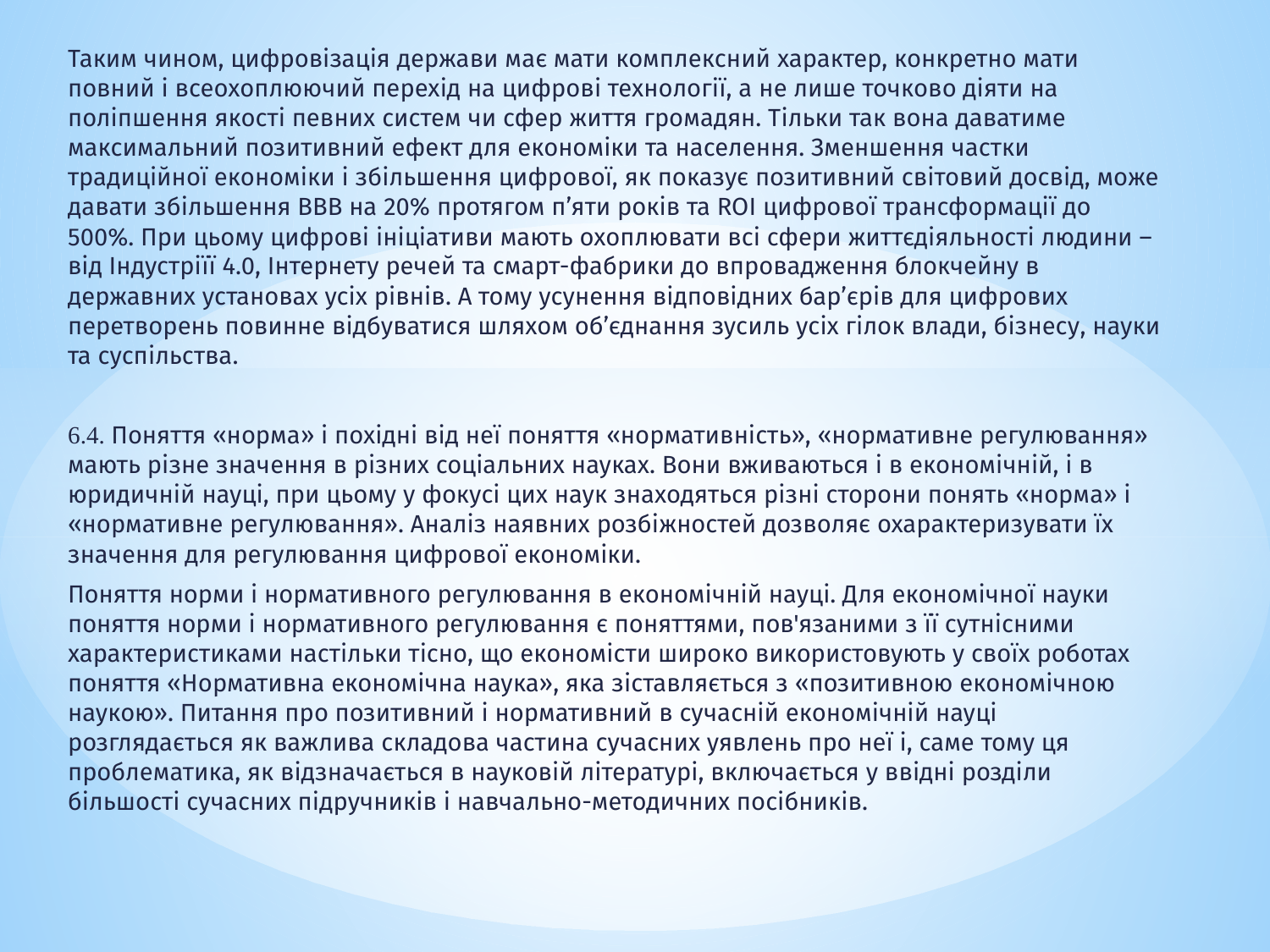

Таким чином, цифровізація держави має мати комплексний характер, конкретно мати повний і всеохоплюючий перехід на цифрові технології, а не лише точково діяти на поліпшення якості певних систем чи сфер життя громадян. Тільки так вона даватиме максимальний позитивний ефект для економіки та населення. Зменшення частки традиційної економіки і збільшення цифрової, як показує позитивний світовий досвід, може давати збільшення ВВВ на 20% протягом п’яти років та ROI цифрової трансформації до 500%. При цьому цифрові ініціативи мають охоплювати всі сфери життєдіяльності людини – від Індустріїї 4.0, Iнтернету речей та смарт-фабрики до впровадження блокчейну в державних установах усіх рівнів. А тому усунення відповідних бар’єрів для цифрових перетворень повинне відбуватися шляхом об’єднання зусиль усіх гілок влади, бізнесу, науки та суспільства.

6.4. Поняття «норма» і похідні від неї поняття «нормативність», «нормативне регулювання» мають різне значення в різних соціальних науках. Вони вживаються і в економічній, і в юридичній науці, при цьому у фокусі цих наук знаходяться різні сторони понять «норма» і «нормативне регулювання». Аналіз наявних розбіжностей дозволяє охарактеризувати їх значення для регулювання цифрової економіки.
Поняття норми і нормативного регулювання в економічній науці. Для економічної науки поняття норми і нормативного регулювання є поняттями, пов'язаними з її сутнісними характеристиками настільки тісно, що економісти широко використовують у своїх роботах поняття «Нормативна економічна наука», яка зіставляється з «позитивною економічною наукою». Питання про позитивний і нормативний в сучасній економічній науці розглядається як важлива складова частина сучасних уявлень про неї і, саме тому ця проблематика, як відзначається в науковій літературі, включається у ввідні розділи більшості сучасних підручників і навчально-методичних посібників.